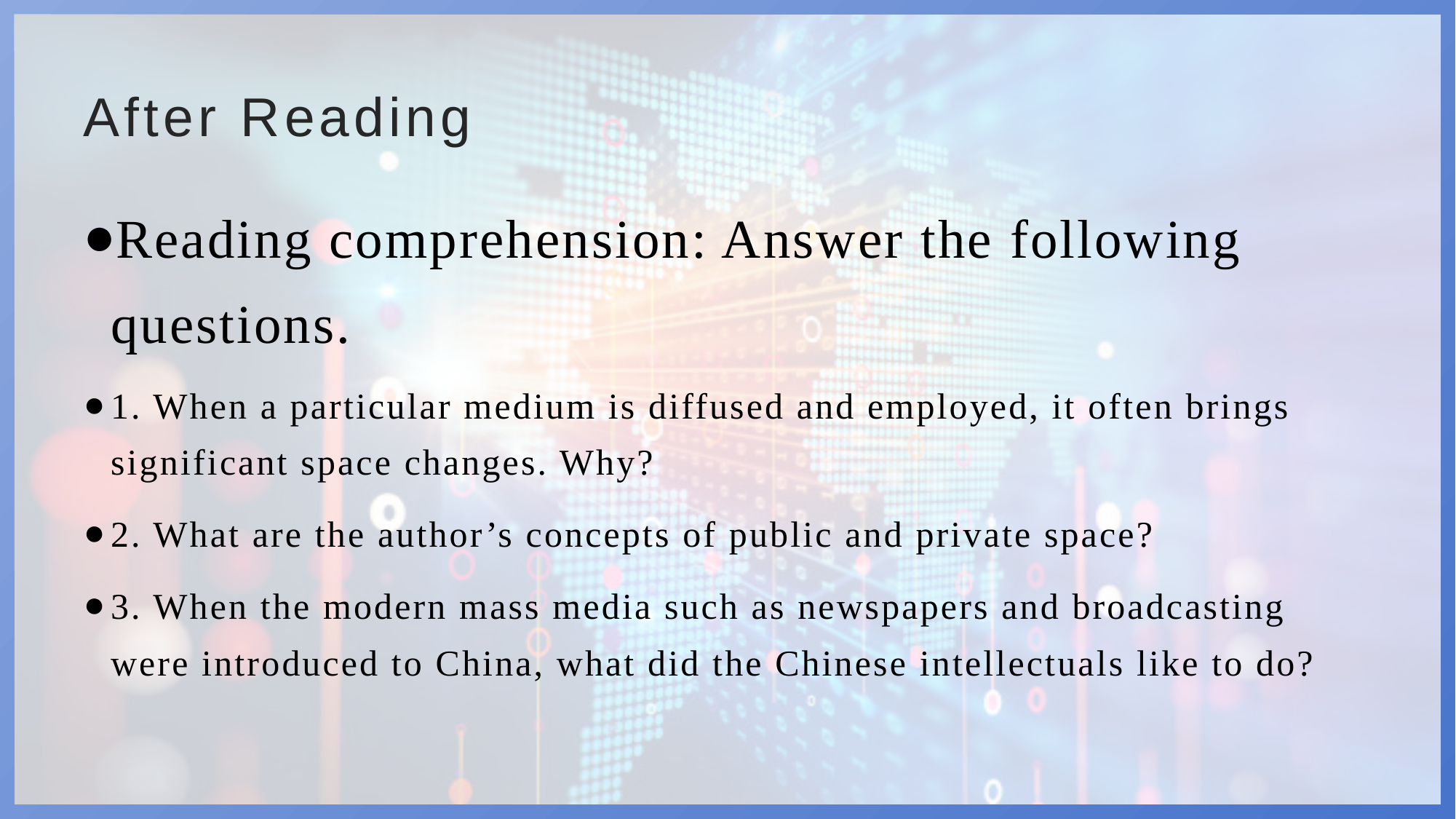

# After Reading
Reading comprehension: Answer the following questions.
1. When a particular medium is diffused and employed, it often brings significant space changes. Why?
2. What are the author’s concepts of public and private space?
3. When the modern mass media such as newspapers and broadcasting were introduced to China, what did the Chinese intellectuals like to do?